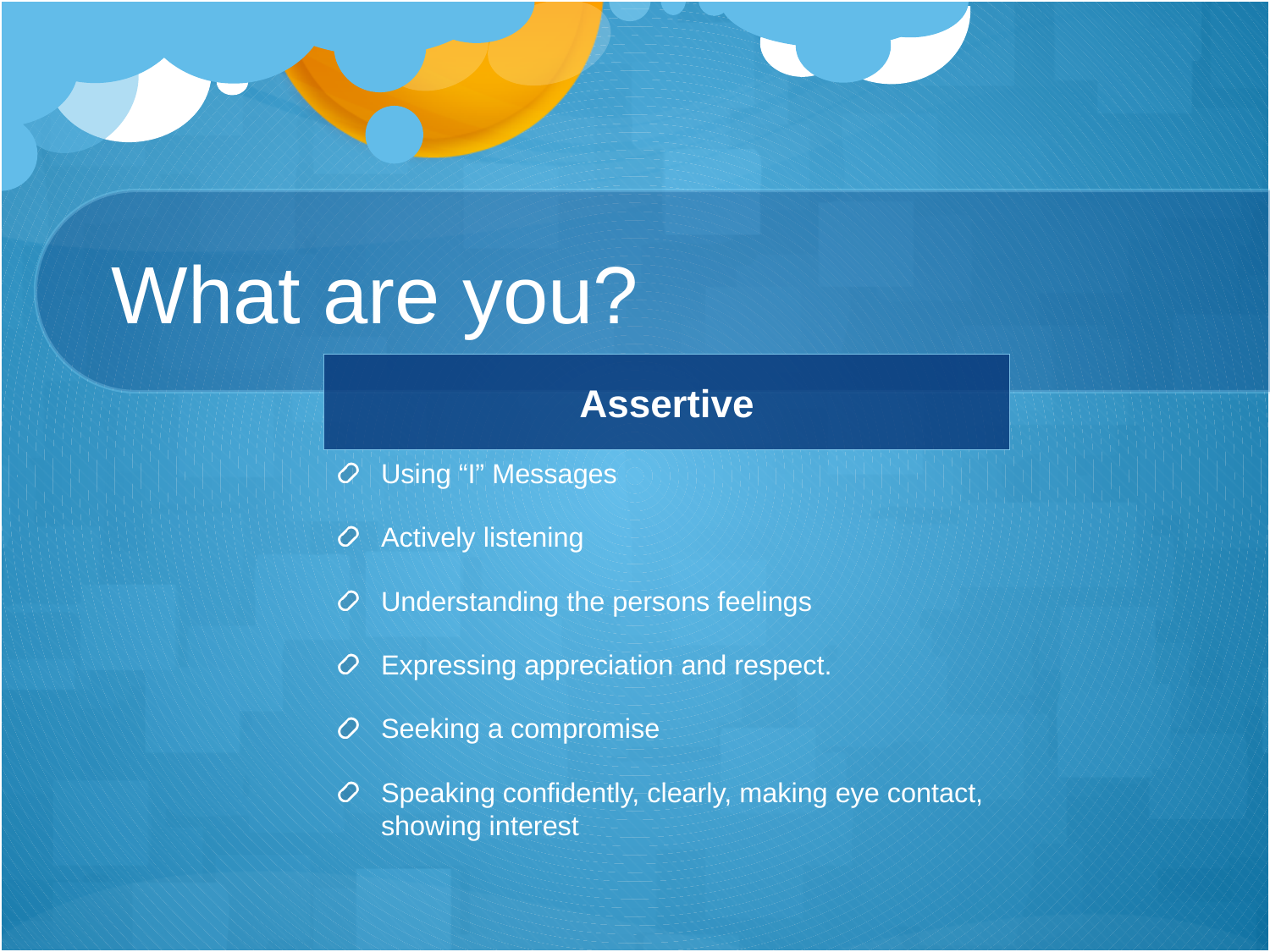

# What are you?
Assertive
Using “I” Messages
Actively listening
Understanding the persons feelings
Expressing appreciation and respect.
Seeking a compromise
Speaking confidently, clearly, making eye contact, showing interest